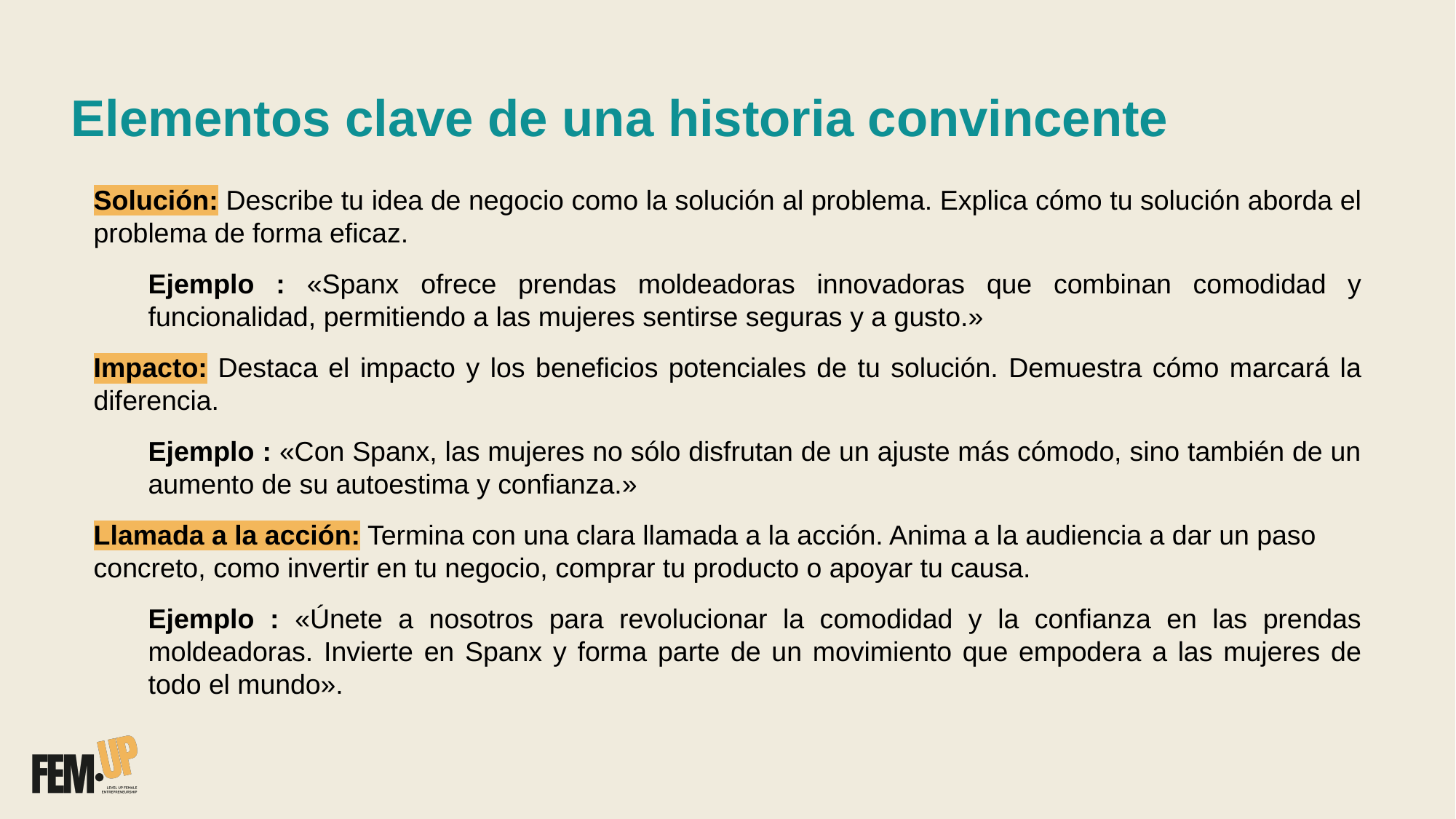

# Elementos clave de una historia convincente
Solución: Describe tu idea de negocio como la solución al problema. Explica cómo tu solución aborda el problema de forma eficaz.
Ejemplo : «Spanx ofrece prendas moldeadoras innovadoras que combinan comodidad y funcionalidad, permitiendo a las mujeres sentirse seguras y a gusto.»
Impacto: Destaca el impacto y los beneficios potenciales de tu solución. Demuestra cómo marcará la diferencia.
Ejemplo : «Con Spanx, las mujeres no sólo disfrutan de un ajuste más cómodo, sino también de un aumento de su autoestima y confianza.»
Llamada a la acción: Termina con una clara llamada a la acción. Anima a la audiencia a dar un paso concreto, como invertir en tu negocio, comprar tu producto o apoyar tu causa.
Ejemplo : «Únete a nosotros para revolucionar la comodidad y la confianza en las prendas moldeadoras. Invierte en Spanx y forma parte de un movimiento que empodera a las mujeres de todo el mundo».